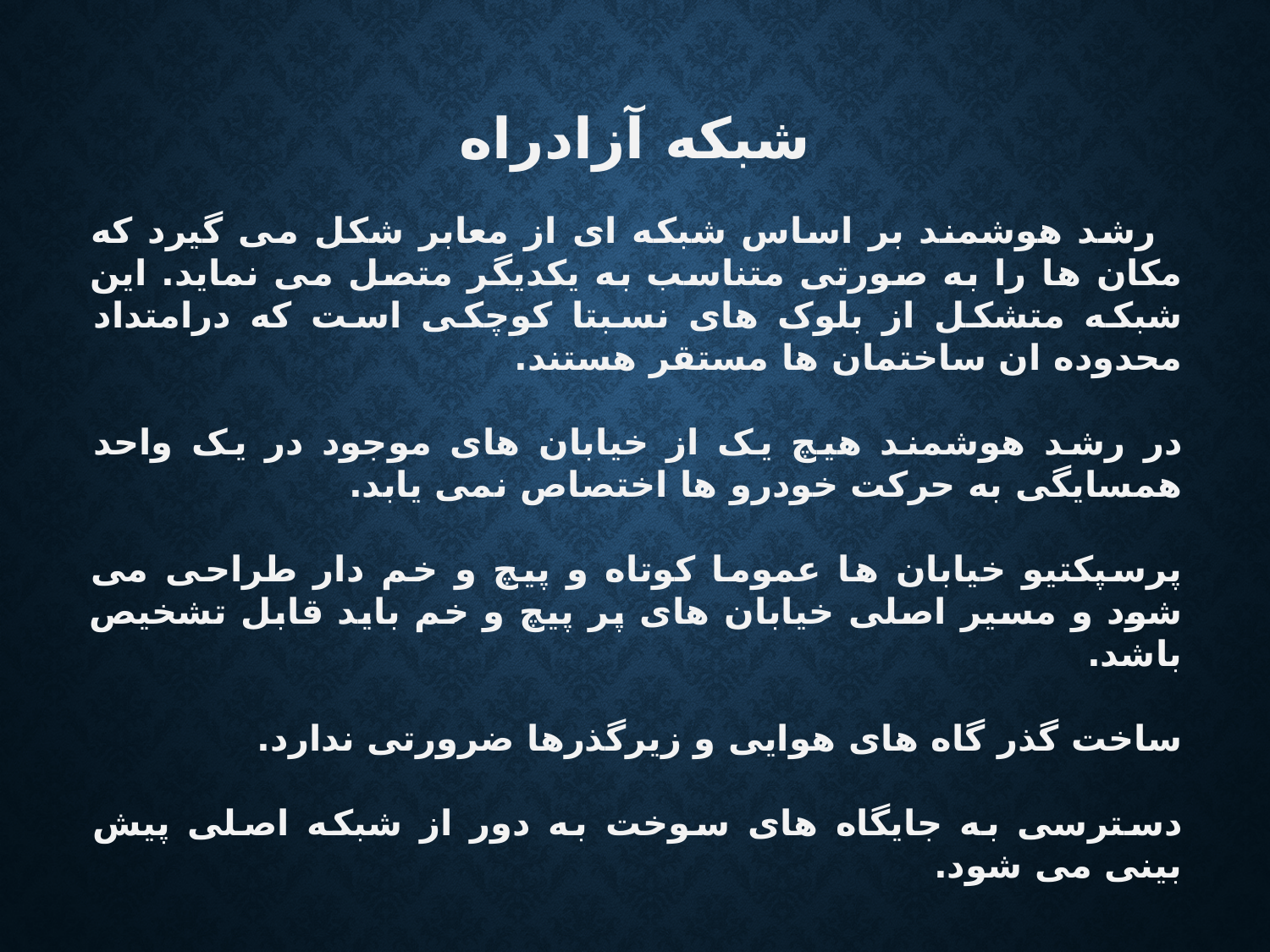

شبکه آزادراه

  رشد هوشمند بر اساس شبکه ای از معابر شکل می گیرد که مکان ها را به صورتی متناسب به یکدیگر متصل می نماید. این شبکه متشکل از بلوک های نسبتا کوچکی است که درامتداد محدوده ان ساختمان ها مستقر هستند.

در رشد هوشمند هیچ یک از خیابان های موجود در یک واحد همسایگی به حرکت خودرو ها اختصاص نمی یابد.

پرسپکتیو خیابان ها عموما کوتاه و پیچ و خم دار طراحی می شود و مسیر اصلی خیابان های پر پیچ و خم باید قابل تشخیص باشد.

ساخت گذر گاه های هوایی و زیرگذرها ضرورتی ندارد.

دسترسی به جایگاه های سوخت به دور از شبکه اصلی پیش بینی می شود.